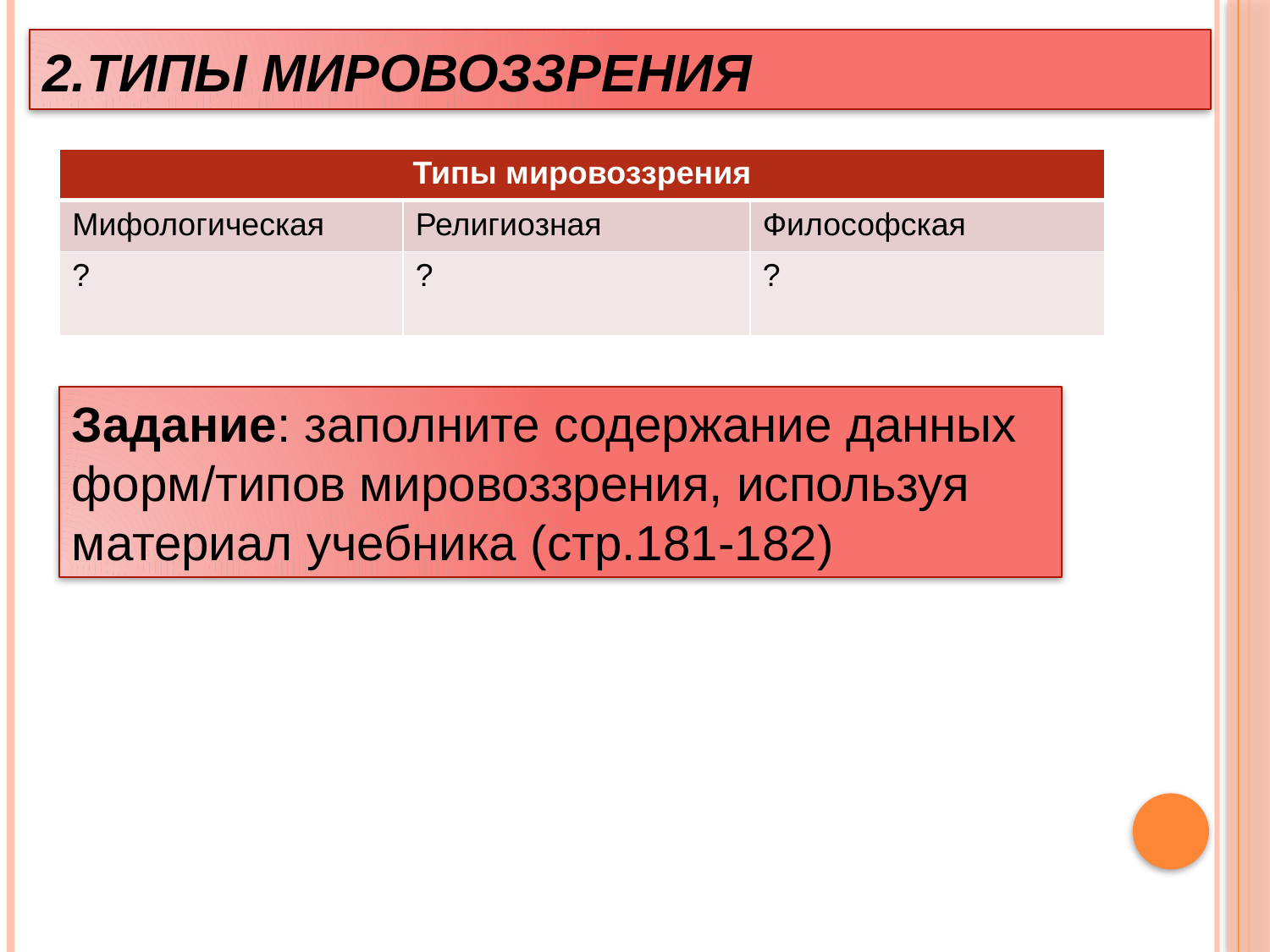

# 2.Типы мировоззрения
| Типы мировоззрения |  |  |
| --- | --- | --- |
| Мифологическая | Религиозная | Философская |
| ? | ? | ? |
Задание: заполните содержание данных форм/типов мировоззрения, используя материал учебника (стр.181-182)